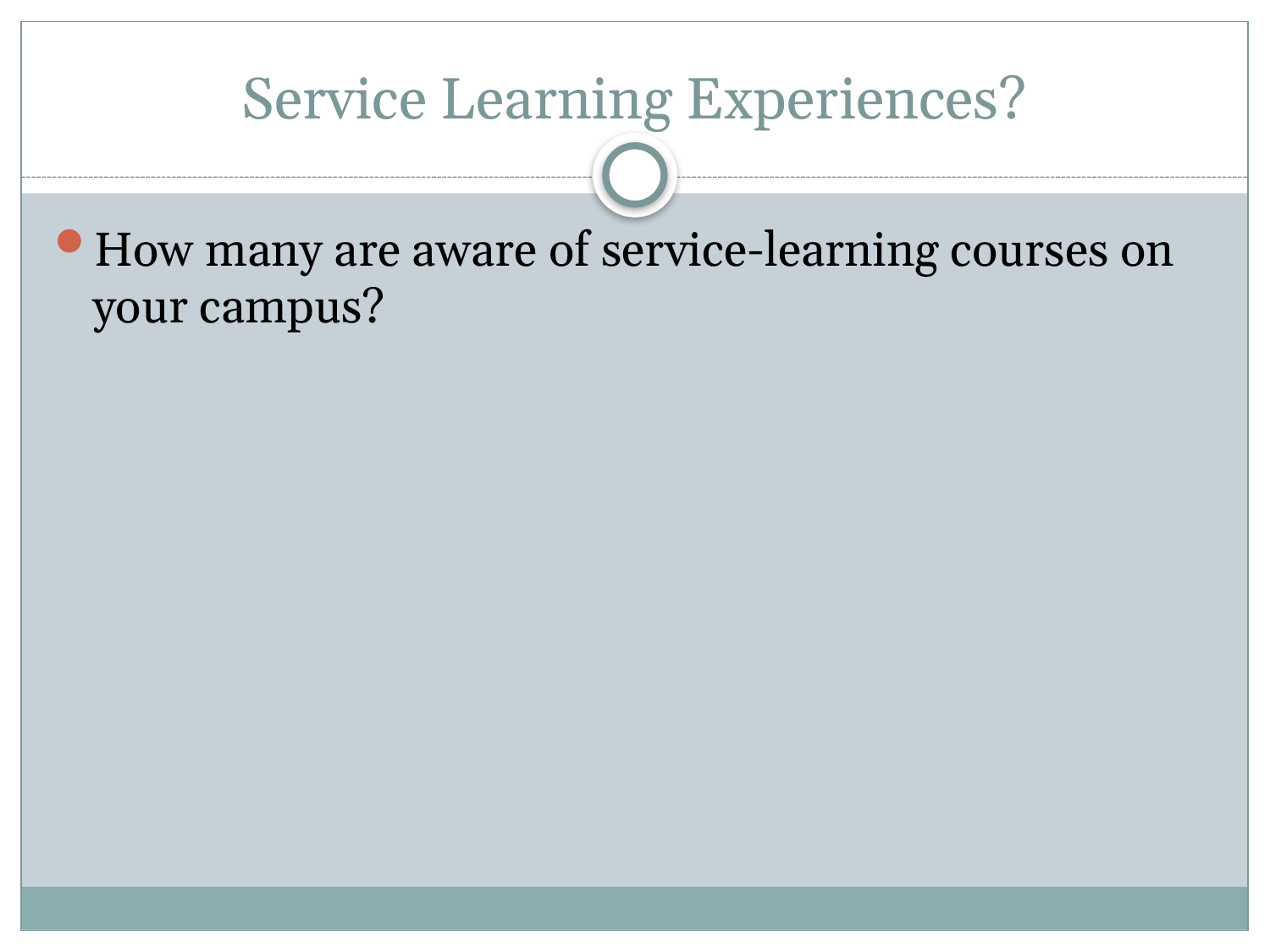

# Service Learning Experiences?
How many are aware of service-learning courses on your campus?